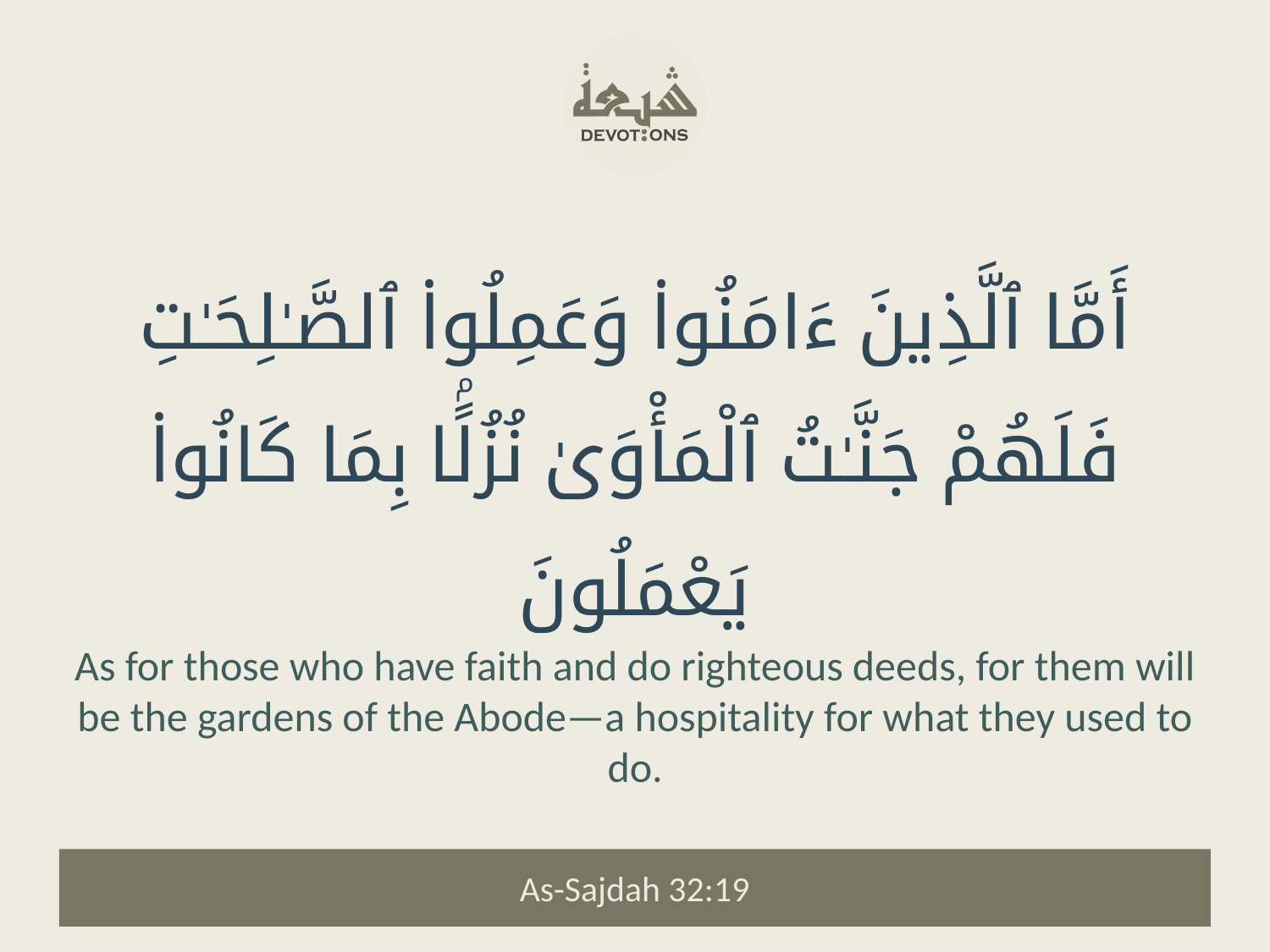

أَمَّا ٱلَّذِينَ ءَامَنُوا۟ وَعَمِلُوا۟ ٱلصَّـٰلِحَـٰتِ فَلَهُمْ جَنَّـٰتُ ٱلْمَأْوَىٰ نُزُلًۢا بِمَا كَانُوا۟ يَعْمَلُونَ
As for those who have faith and do righteous deeds, for them will be the gardens of the Abode—a hospitality for what they used to do.
As-Sajdah 32:19